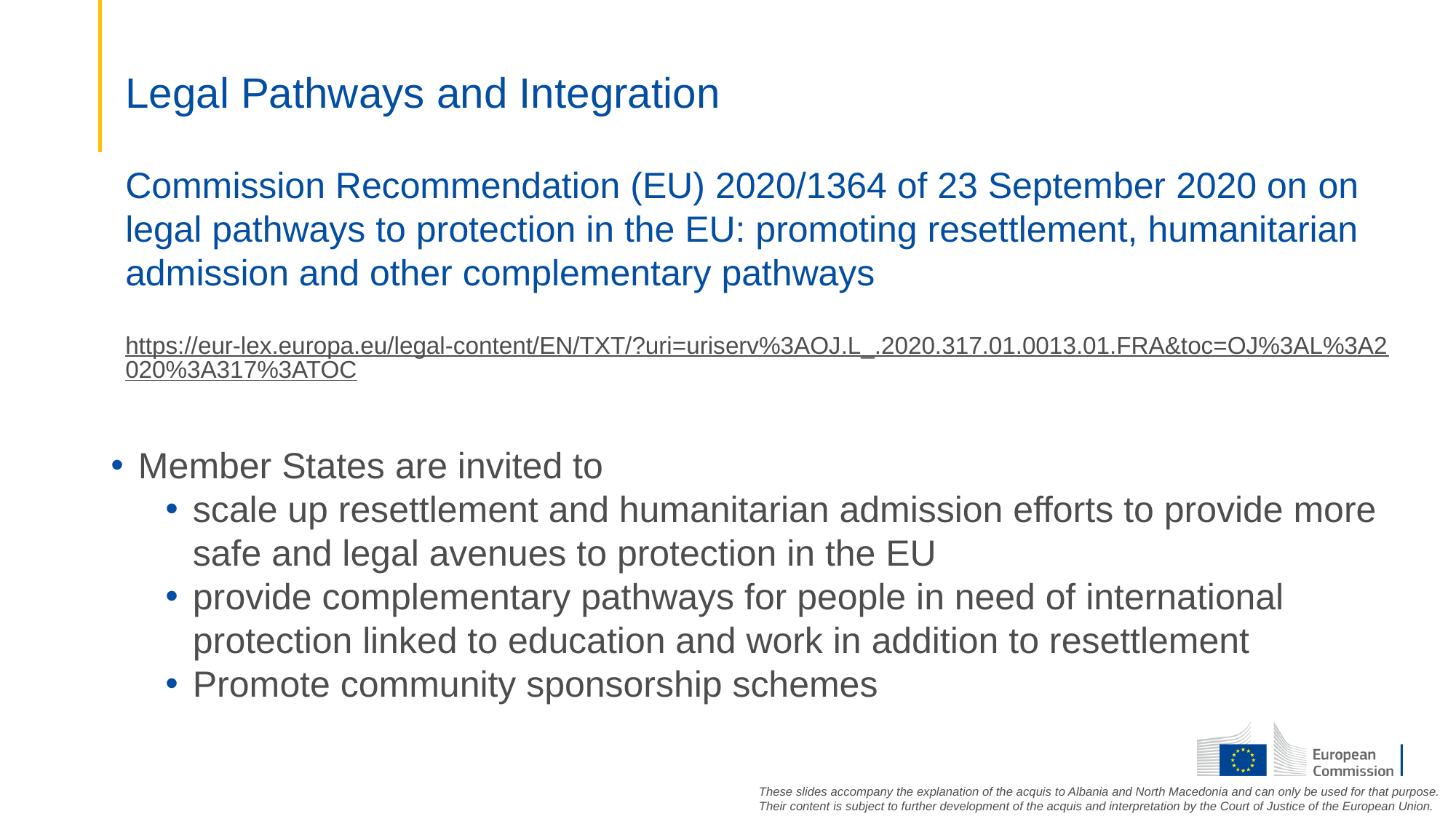

# Legal Pathways and Integration
Commission Recommendation (EU) 2020/1364 of 23 September 2020 on on legal pathways to protection in the EU: promoting resettlement, humanitarian admission and other complementary pathways
https://eur-lex.europa.eu/legal-content/EN/TXT/?uri=uriserv%3AOJ.L_.2020.317.01.0013.01.FRA&toc=OJ%3AL%3A2020%3A317%3ATOC
Member States are invited to
scale up resettlement and humanitarian admission efforts to provide more safe and legal avenues to protection in the EU
provide complementary pathways for people in need of international protection linked to education and work in addition to resettlement
Promote community sponsorship schemes